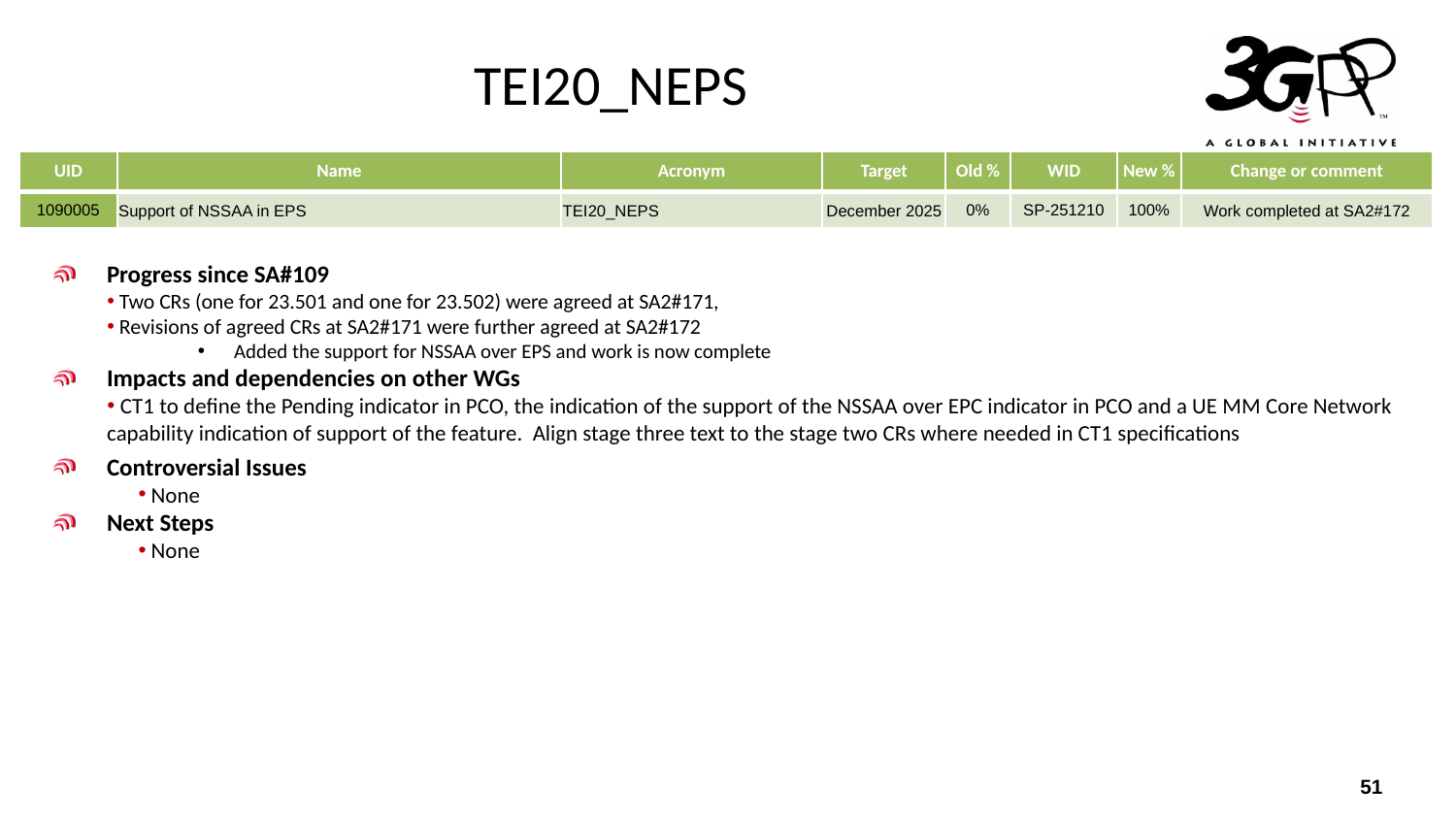

# TEI20_NEPS
| UID | Name | Acronym | Target | Old % | WID | New % | Change or comment |
| --- | --- | --- | --- | --- | --- | --- | --- |
| 1090005 | Support of NSSAA in EPS | TEI20\_NEPS | December 2025 | 0% | SP-251210 | 100% | Work completed at SA2#172 |
Progress since SA#109
 Two CRs (one for 23.501 and one for 23.502) were agreed at SA2#171,
 Revisions of agreed CRs at SA2#171 were further agreed at SA2#172
Added the support for NSSAA over EPS and work is now complete
Impacts and dependencies on other WGs
 CT1 to define the Pending indicator in PCO, the indication of the support of the NSSAA over EPC indicator in PCO and a UE MM Core Network capability indication of support of the feature.  Align stage three text to the stage two CRs where needed in CT1 specifications
Controversial Issues
 None
Next Steps
 None